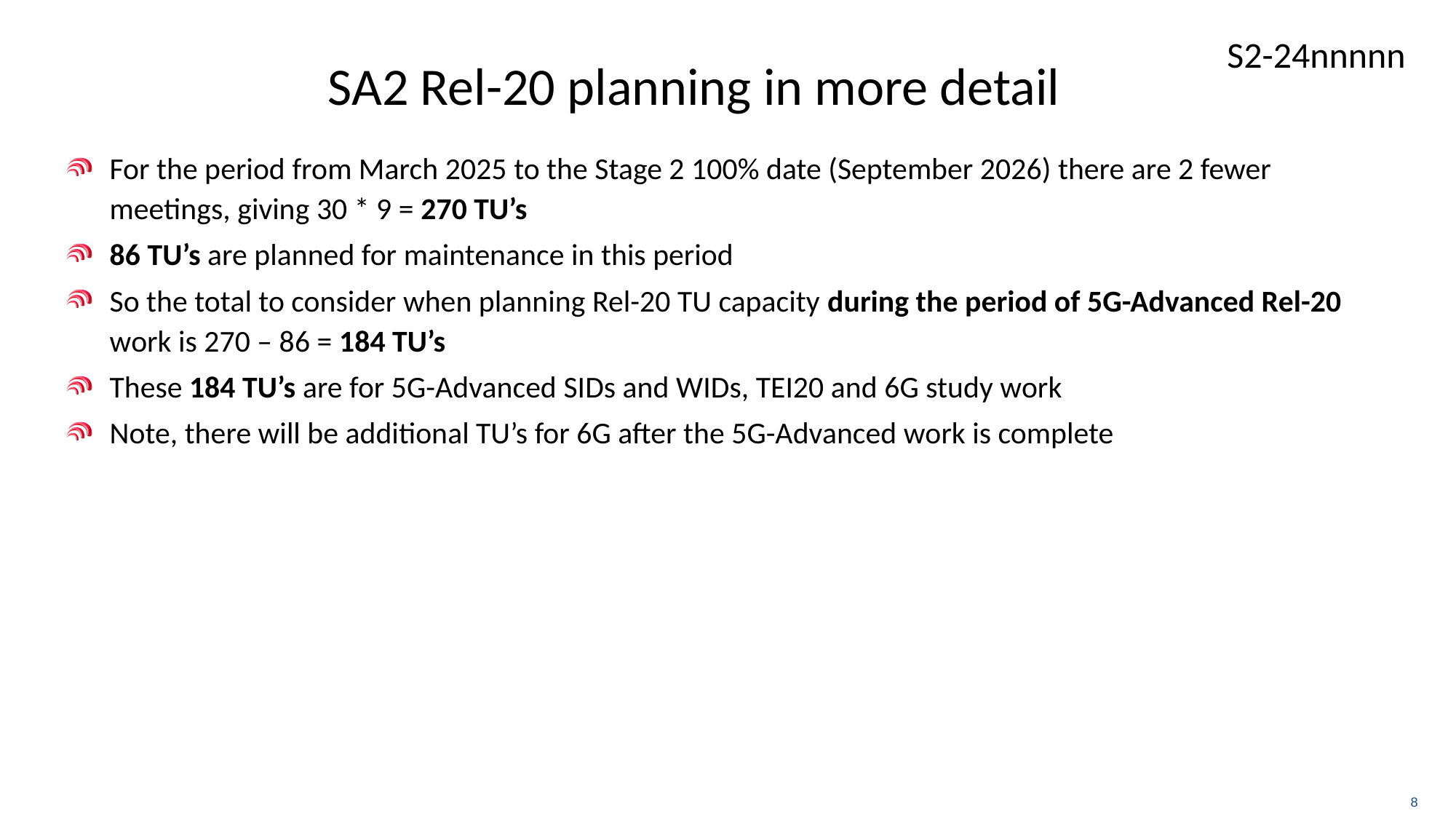

# SA2 Rel-20 planning in more detail
For the period from March 2025 to the Stage 2 100% date (September 2026) there are 2 fewer meetings, giving 30 * 9 = 270 TU’s
86 TU’s are planned for maintenance in this period
So the total to consider when planning Rel-20 TU capacity during the period of 5G-Advanced Rel-20 work is 270 – 86 = 184 TU’s
These 184 TU’s are for 5G-Advanced SIDs and WIDs, TEI20 and 6G study work
Note, there will be additional TU’s for 6G after the 5G-Advanced work is complete